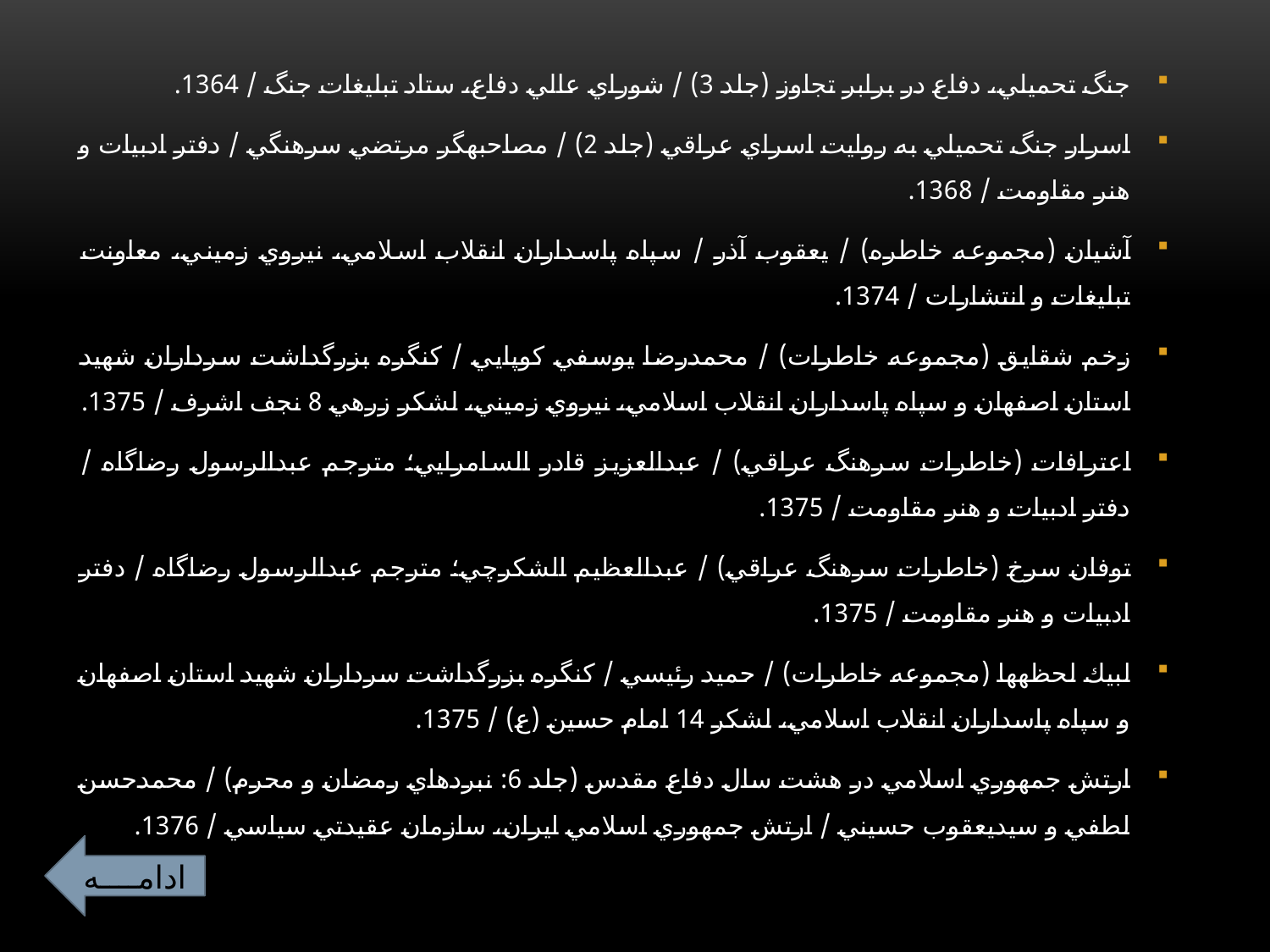

جنگ تحميلي، دفاع در برابر تجاوز (جلد 3) / شوراي عالي دفاع، ستاد تبليغات جنگ‏ / 1364.
اسرار جنگ تحميلي به روايت اسراي عراقي (جلد 2) / مصاحبه‏گر مرتضي سرهنگي / دفتر ادبيات و هنر مقاومت‏ / 1368.
آشيان‏ (مجموعه خاطره‏) / يعقوب آذر / سپاه پاسداران انقلاب اسلامي، نيروي زميني، معاونت تبليغات و انتشارات‏ / 1374.
زخم شقايق‏ (مجموعه خاطرات‏) / محمدرضا يوسفي كوپايي / كنگره بزرگداشت سرداران شهيد استان اصفهان و سپاه پاسداران انقلاب اسلامي، نيروي زميني، لشكر زرهي 8 نجف اشرف‏ / 1375.
اعترافات‏ (خاطرات سرهنگ عراقي) / عبدالعزيز قادر السامرايي؛ مترجم عبدالرسول رضاگاه‏ / دفتر ادبيات و هنر مقاومت‏ / 1375.
توفان سرخ‏ (خاطرات سرهنگ عراقي) / عبدالعظيم الشكرچي؛ مترجم عبدالرسول رضاگاه‏ / دفتر ادبيات و هنر مقاومت‏ / 1375.
لبيك لحظه‏ها (مجموعه خاطرات‏) / حميد رئيسي / كنگره بزرگداشت سرداران شهيد استان اصفهان و سپاه پاسداران انقلاب اسلامي، لشكر 14 امام حسين (ع) / 1375.
ارتش جمهوري اسلامي در هشت سال دفاع مقدس‏ (جلد 6: نبردهاي رمضان و محرم‏) / محمدحسن لطفي و سيديعقوب حسيني / ارتش جمهوري اسلامي ايران، سازمان عقيدتي سياسي / 1376.
ادامــــه